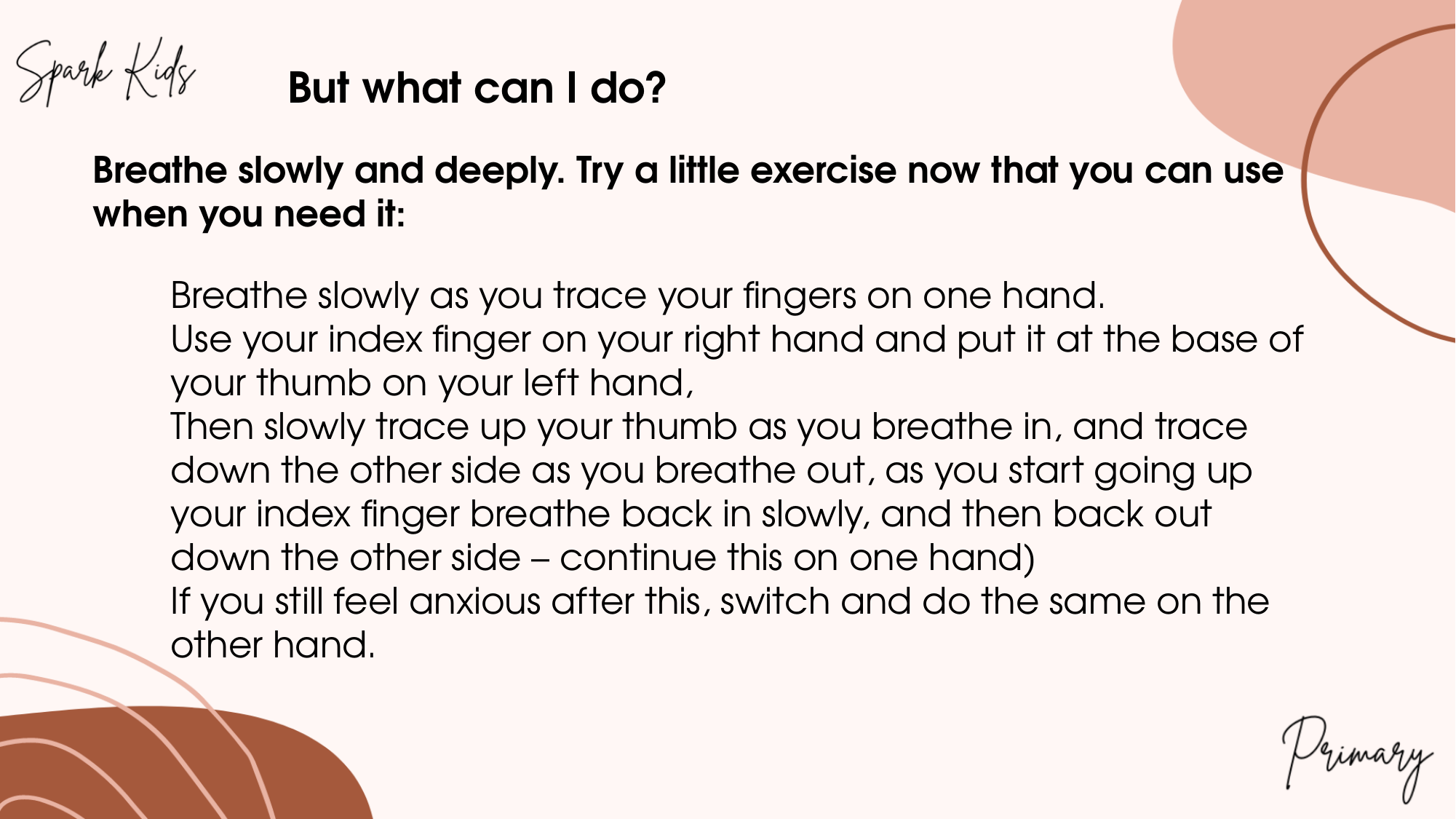

But what can I do?
Breathe slowly and deeply. Try a little exercise now that you can use when you need it:

Breathe slowly as you trace your fingers on one hand.
Use your index finger on your right hand and put it at the base of your thumb on your left hand,
Then slowly trace up your thumb as you breathe in, and trace down the other side as you breathe out, as you start going up your index finger breathe back in slowly, and then back out down the other side – continue this on one hand)
If you still feel anxious after this, switch and do the same on the other hand.